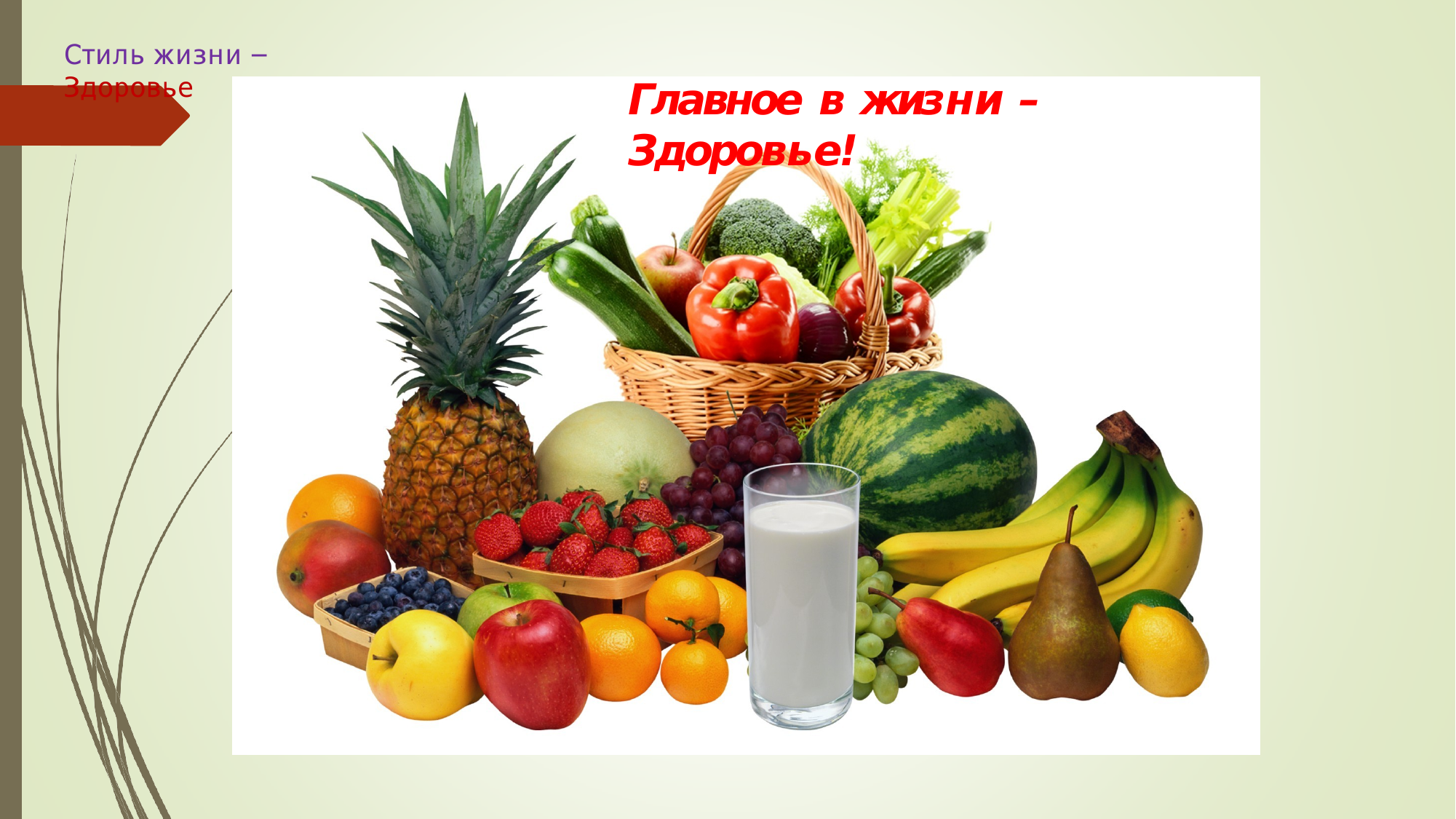

Стиль жизни – Здоровье
# Главное в жизни – Здоровье!